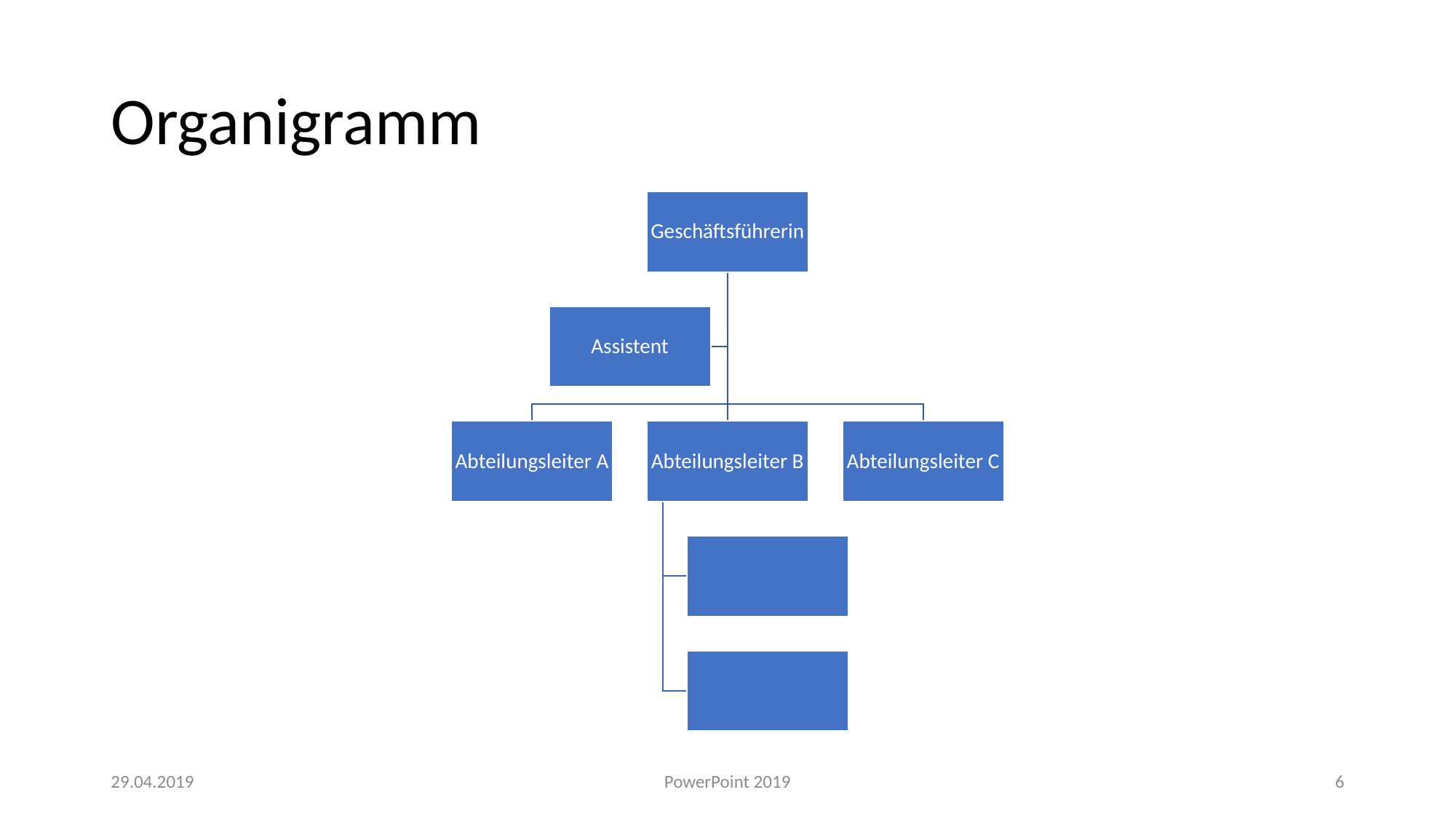

# Organigramm
Geschäftsführerin
Abteilungsleiter A
Abteilungsleiter B

Abteilungsleiter C
Assistent
29.04.2019
PowerPoint 2019
6